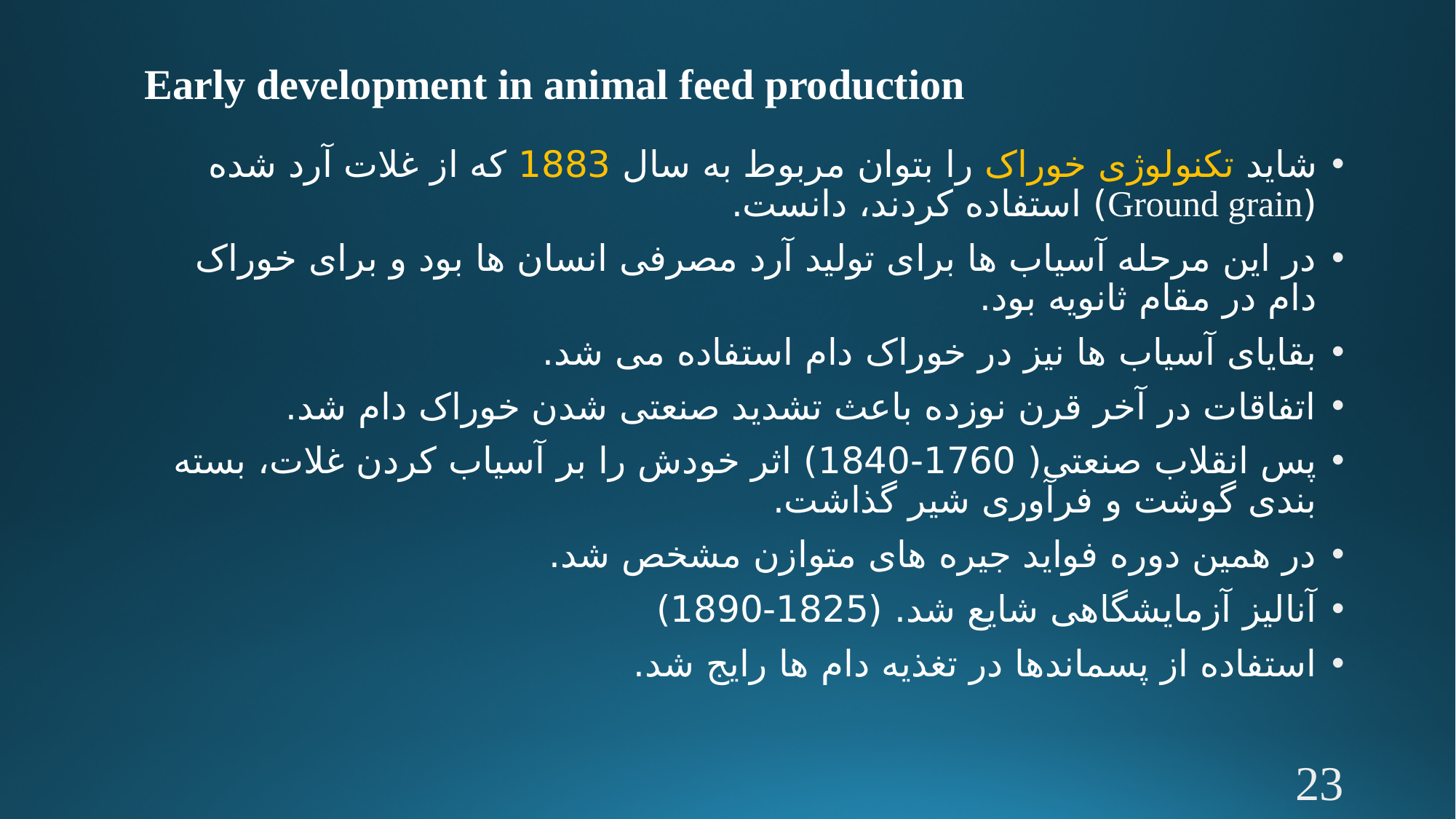

# Early development in animal feed production
شاید تکنولوژی خوراک را بتوان مربوط به سال 1883 که از غلات آرد شده (Ground grain) استفاده کردند، دانست.
در این مرحله آسیاب ها برای تولید آرد مصرفی انسان ها بود و برای خوراک دام در مقام ثانویه بود.
بقایای آسیاب ها نیز در خوراک دام استفاده می شد.
اتفاقات در آخر قرن نوزده باعث تشدید صنعتی شدن خوراک دام شد.
پس انقلاب صنعتی( 1760-1840) اثر خودش را بر آسیاب کردن غلات، بسته بندی گوشت و فرآوری شیر گذاشت.
در همین دوره فواید جیره های متوازن مشخص شد.
آنالیز آزمایشگاهی شایع شد. (1825-1890)
استفاده از پسماندها در تغذیه دام ها رایج شد.
23